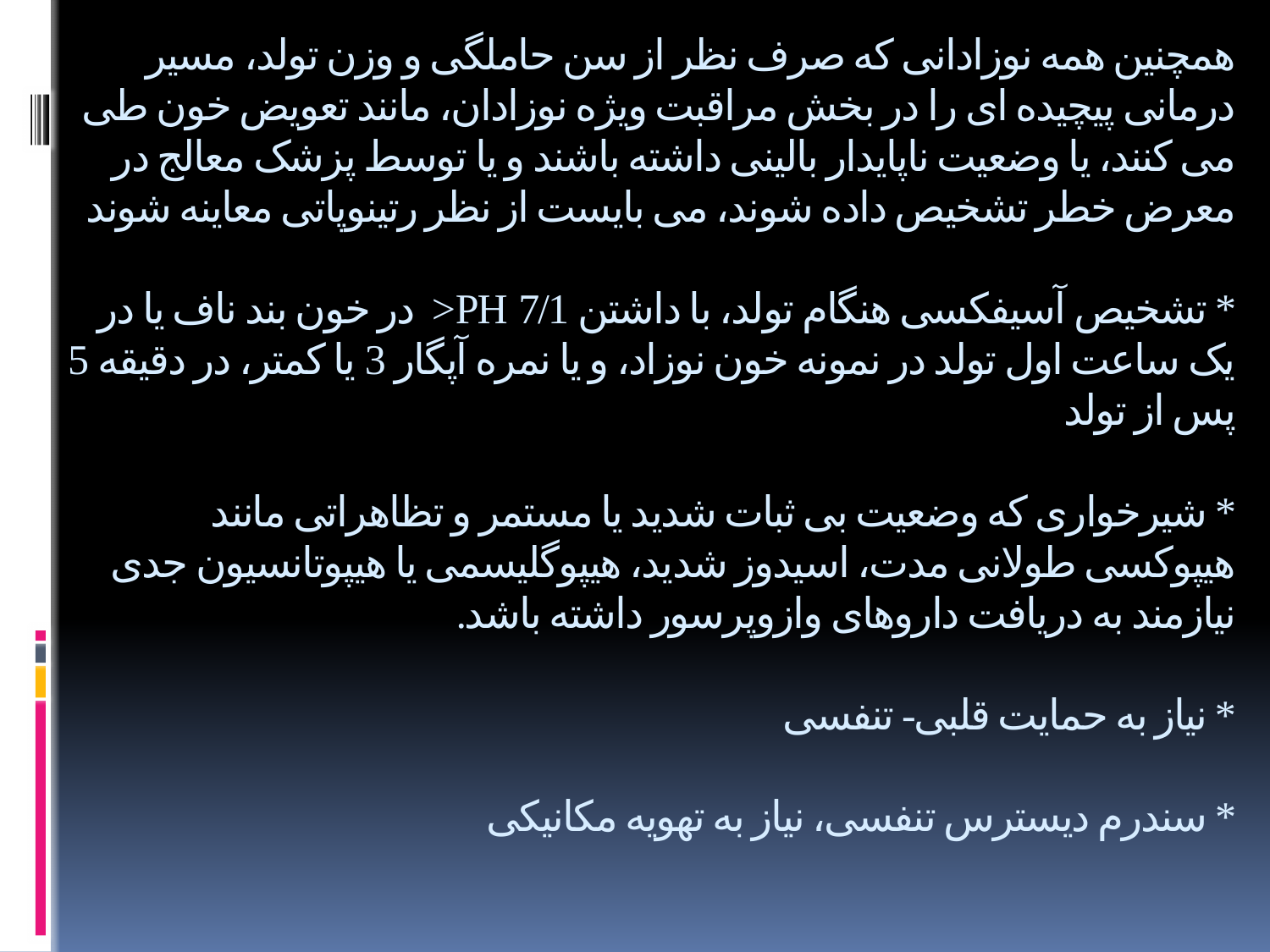

# همچنین همه نوزادانی که صرف نظر از سن حاملگی و وزن تولد، مسیر درمانی پیچیده ای را در بخش مراقبت ویژه نوزادان، مانند تعویض خون طی می کنند، یا وضعیت ناپایدار بالینی داشته باشند و یا توسط پزشک معالج در معرض خطر تشخیص داده شوند، می بایست از نظر رتینوپاتی معاینه شوند * تشخیص آسیفکسی هنگام تولد، با داشتن 7/1 PH<  در خون بند ناف یا در یک ساعت اول تولد در نمونه خون نوزاد، و یا نمره آپگار 3 یا کمتر، در دقیقه 5 پس از تولد * شیرخواری که وضعیت بی ثبات شدید یا مستمر و تظاهراتی مانند هیپوکسی طولانی مدت، اسیدوز شدید، هیپوگلیسمی یا هیپوتانسیون جدی نیازمند به دریافت داروهای وازوپرسور داشته باشد. * نیاز به حمایت قلبی- تنفسی * سندرم دیسترس تنفسی، نیاز به تهویه مکانیکی